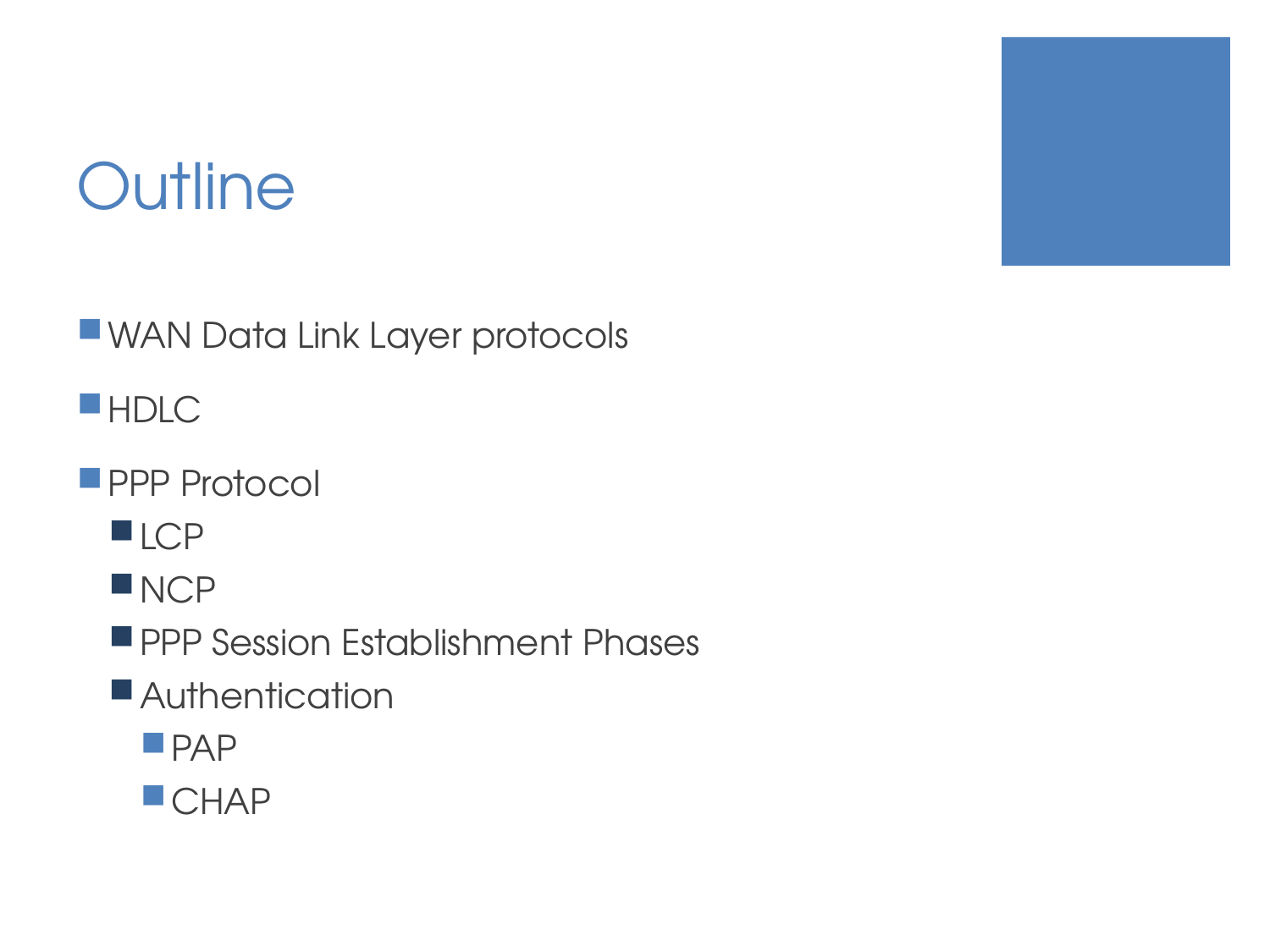

# Outline
WAN Data Link Layer protocols
HDLC
PPP Protocol
LCP
NCP
PPP Session Establishment Phases
Authentication
PAP
CHAP